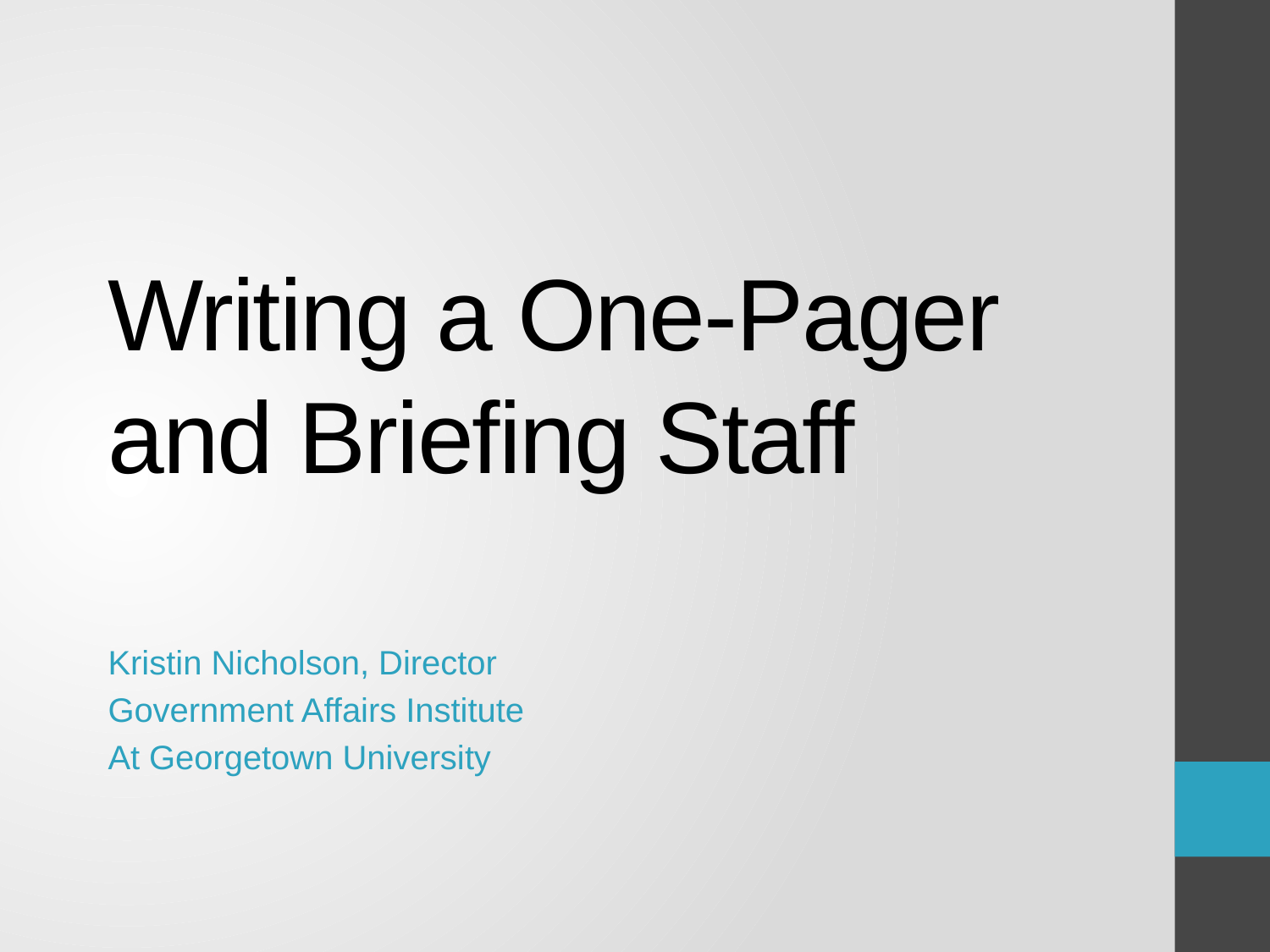

# Writing a One-Pager and Briefing Staff
Kristin Nicholson, Director
Government Affairs Institute
At Georgetown University